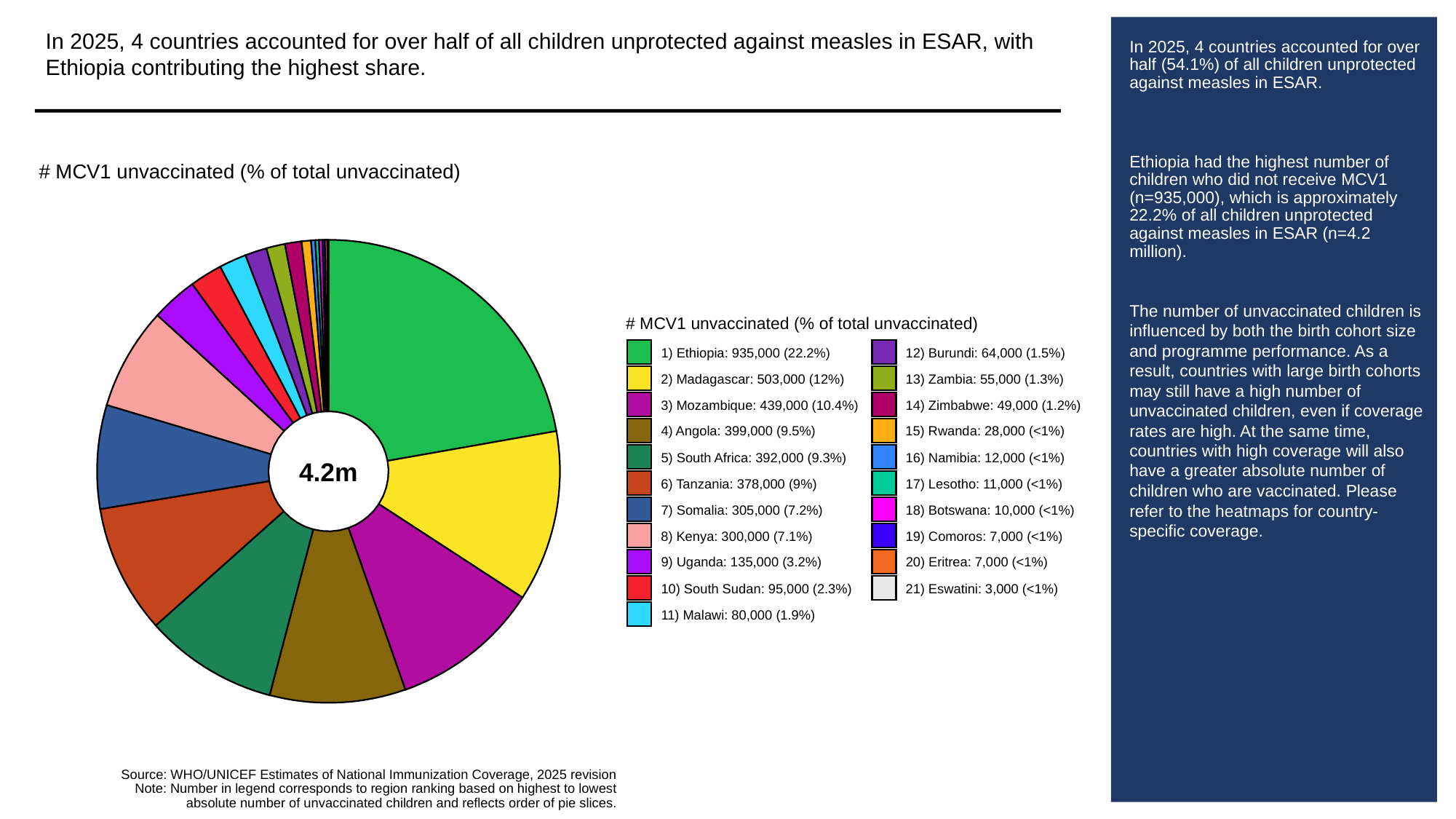

In 2025, 4 countries accounted for over half of all children unprotected against measles in ESAR, with Ethiopia contributing the highest share.
# In 2025, 4 countries accounted for over half (54.1%) of all children unprotected against measles in ESAR.

Ethiopia had the highest number of children who did not receive MCV1 (n=935,000), which is approximately 22.2% of all children unprotected against measles in ESAR (n=4.2 million).

The number of unvaccinated children is influenced by both the birth cohort size and programme performance. As a result, countries with large birth cohorts may still have a high number of unvaccinated children, even if coverage rates are high. At the same time, countries with high coverage will also have a greater absolute number of children who are vaccinated. Please refer to the heatmaps for country-specific coverage.

# MCV1 unvaccinated (% of total unvaccinated)

# MCV1 unvaccinated (% of total unvaccinated)

1) Ethiopia: 935,000 (22.2%)
12) Burundi: 64,000 (1.5%)

2) Madagascar: 503,000 (12%)
13) Zambia: 55,000 (1.3%)

3) Mozambique: 439,000 (10.4%)
14) Zimbabwe: 49,000 (1.2%)

4) Angola: 399,000 (9.5%)
15) Rwanda: 28,000 (<1%)

5) South Africa: 392,000 (9.3%)
16) Namibia: 12,000 (<1%)
4.2m

6) Tanzania: 378,000 (9%)
17) Lesotho: 11,000 (<1%)

7) Somalia: 305,000 (7.2%)
18) Botswana: 10,000 (<1%)

8) Kenya: 300,000 (7.1%)
19) Comoros: 7,000 (<1%)

9) Uganda: 135,000 (3.2%)
20) Eritrea: 7,000 (<1%)

10) South Sudan: 95,000 (2.3%)
21) Eswatini: 3,000 (<1%)

11) Malawi: 80,000 (1.9%)
Source: WHO/UNICEF Estimates of National Immunization Coverage, 2025 revision
Note: Number in legend corresponds to region ranking based on highest to lowest
absolute number of unvaccinated children and reflects order of pie slices.